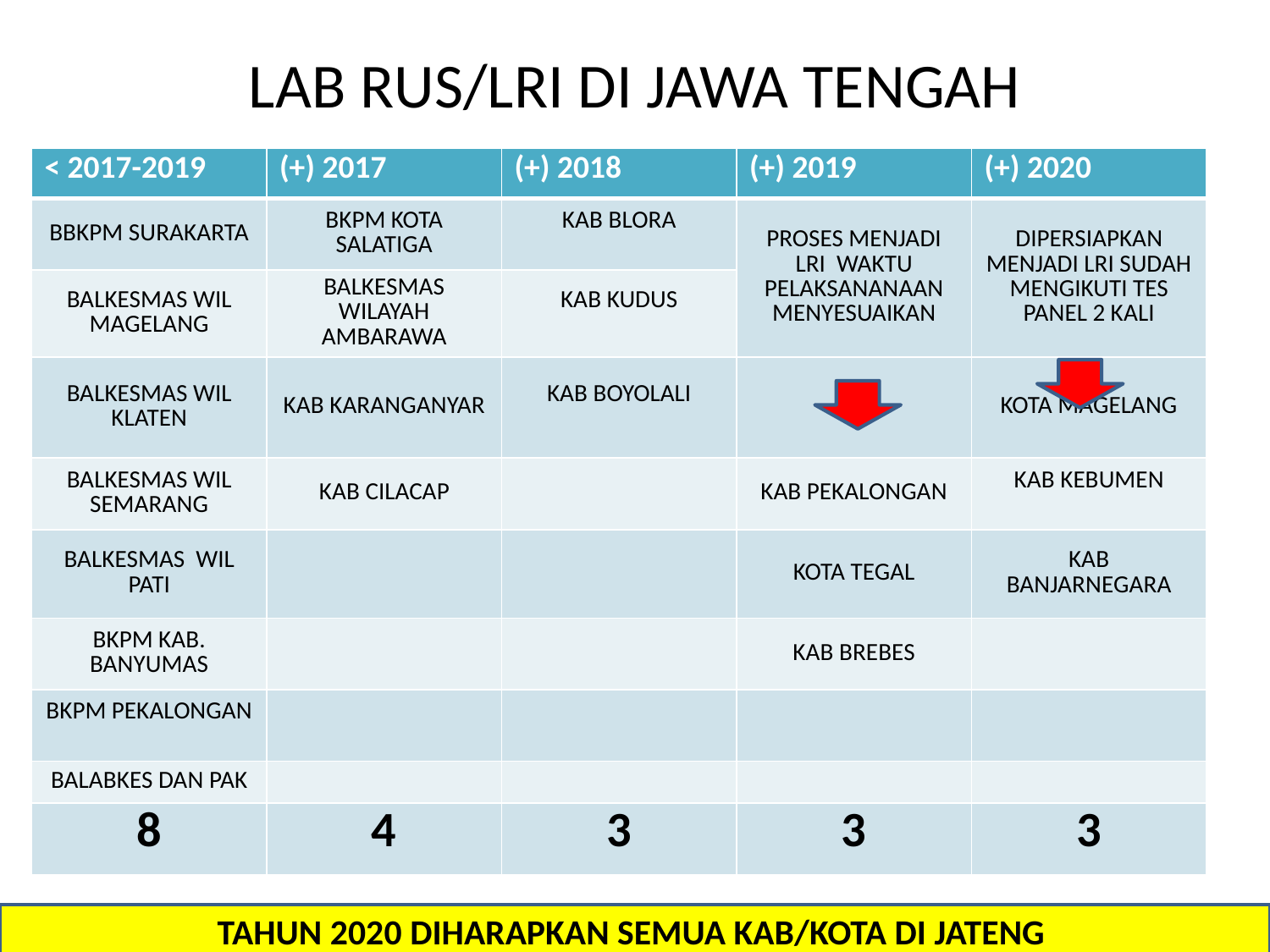

# LAB RUS/LRI DI JAWA TENGAH
| < 2017-2019 | (+) 2017 | (+) 2018 | (+) 2019 | (+) 2020 |
| --- | --- | --- | --- | --- |
| BBKPM SURAKARTA | BKPM KOTA SALATIGA | KAB BLORA | PROSES MENJADI LRI WAKTU PELAKSANANAAN MENYESUAIKAN | DIPERSIAPKAN MENJADI LRI SUDAH MENGIKUTI TES PANEL 2 KALI |
| BALKESMAS WIL MAGELANG | BALKESMAS WILAYAH AMBARAWA | KAB KUDUS |  |  |
| BALKESMAS WIL KLATEN | KAB KARANGANYAR | KAB BOYOLALI |  | KOTA MAGELANG |
| BALKESMAS WIL SEMARANG | KAB CILACAP |  | KAB PEKALONGAN | KAB KEBUMEN |
| BALKESMAS WIL PATI |  |  | KOTA TEGAL | KAB BANJARNEGARA |
| BKPM KAB. BANYUMAS |  |  | KAB BREBES |  |
| BKPM PEKALONGAN |  |  |  |  |
| BALABKES DAN PAK |  |  |  |  |
| 8 | 4 | 3 | 3 | 3 |

TAHUN 2020 DIHARAPKAN SEMUA KAB/KOTA DI JATENG
TERDAPAT 1 LRI